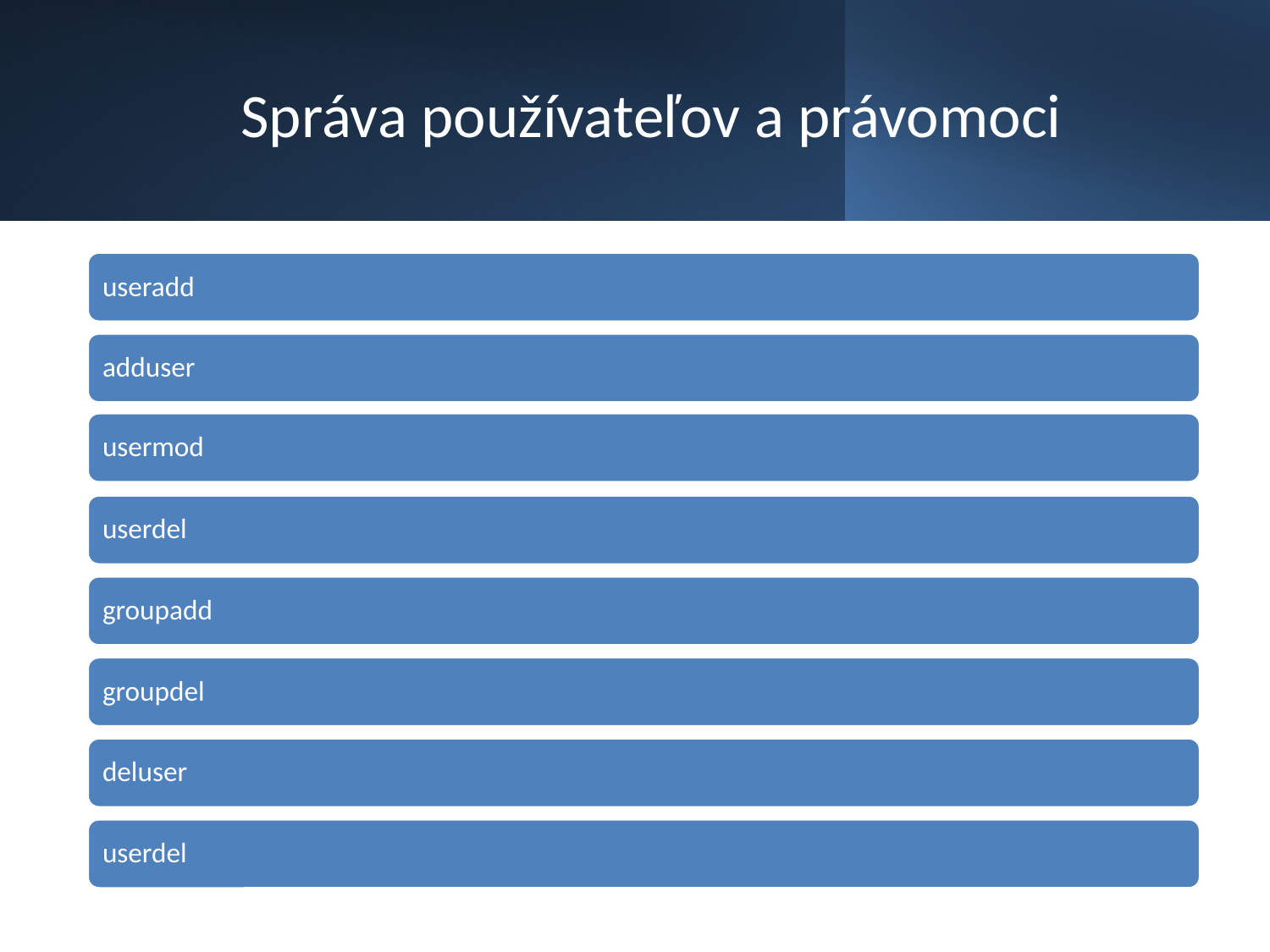

# Správa používateľov a právomoci
useradd
adduser
usermod
userdel
groupadd
groupdel
deluser
userdel